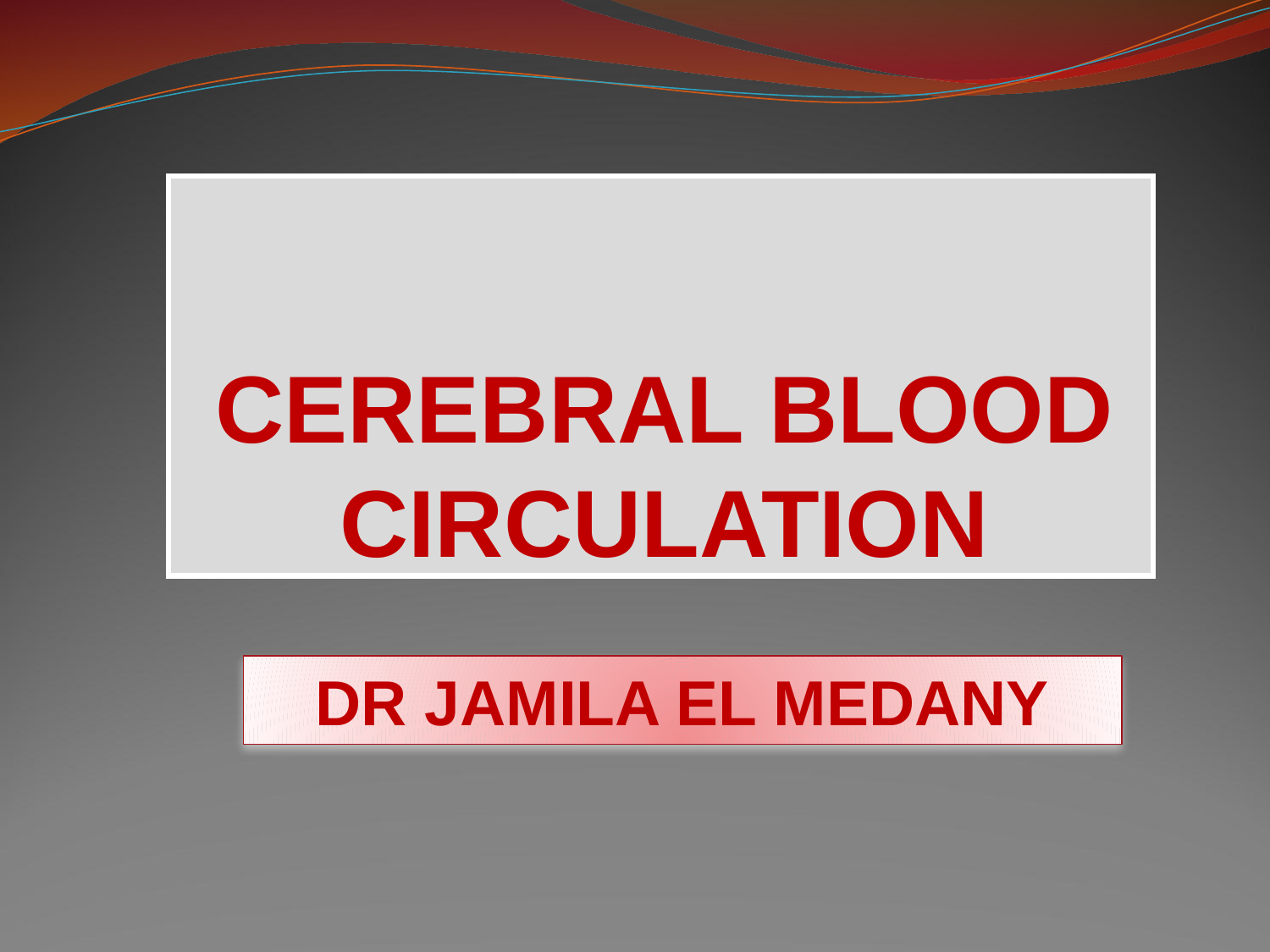

# CEREBRAL BLOOD CIRCULATION
DR JAMILA EL MEDANY